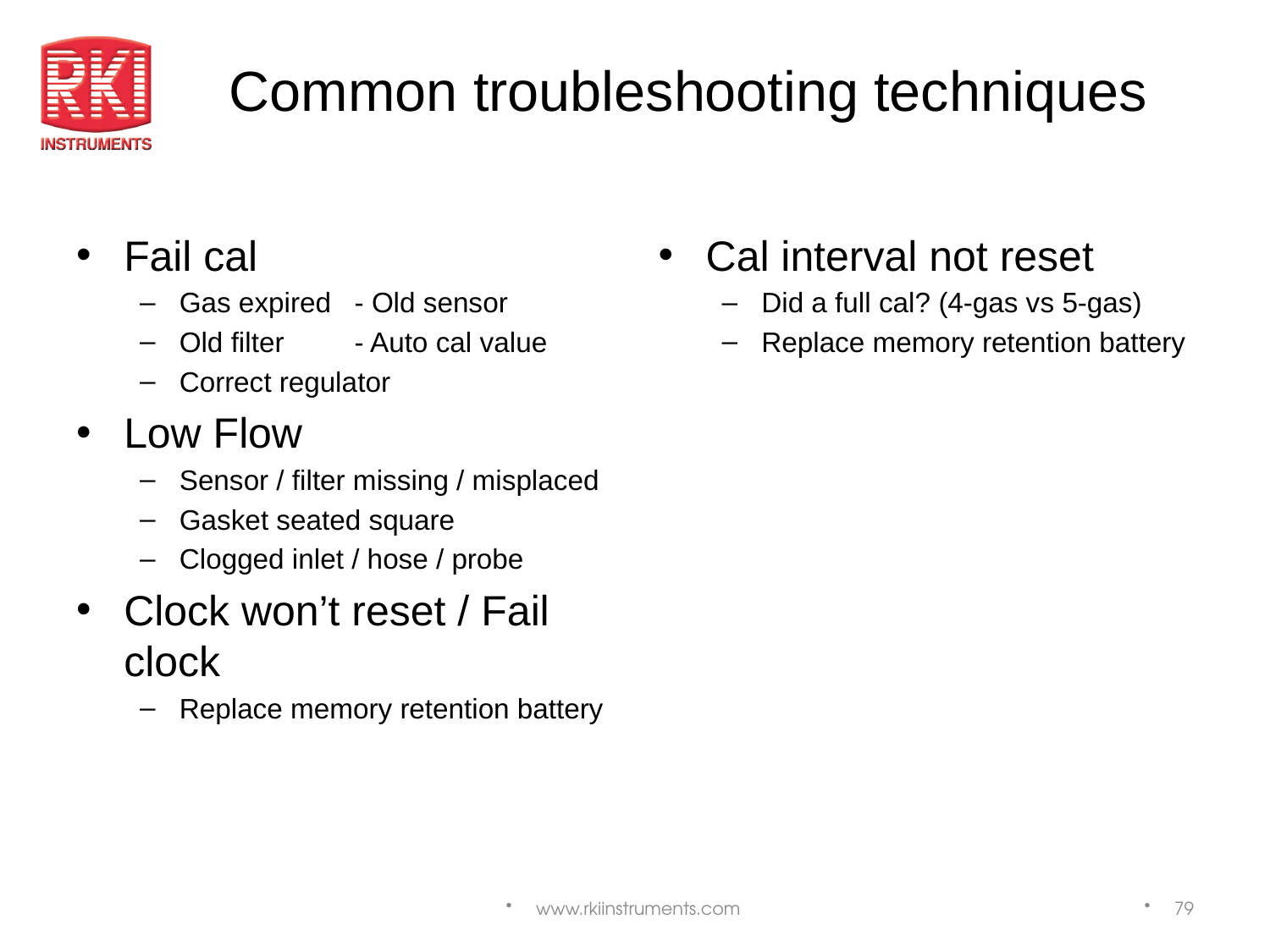

# Common troubleshooting techniques
Fail cal
Gas expired   - Old sensor
Old filter         - Auto cal value
Correct regulator
Low Flow
Sensor / filter missing / misplaced
Gasket seated square
Clogged inlet / hose / probe
Clock won’t reset / Fail clock
Replace memory retention battery
Cal interval not reset
Did a full cal? (4-gas vs 5-gas)
Replace memory retention battery
www.rkiinstruments.com
79